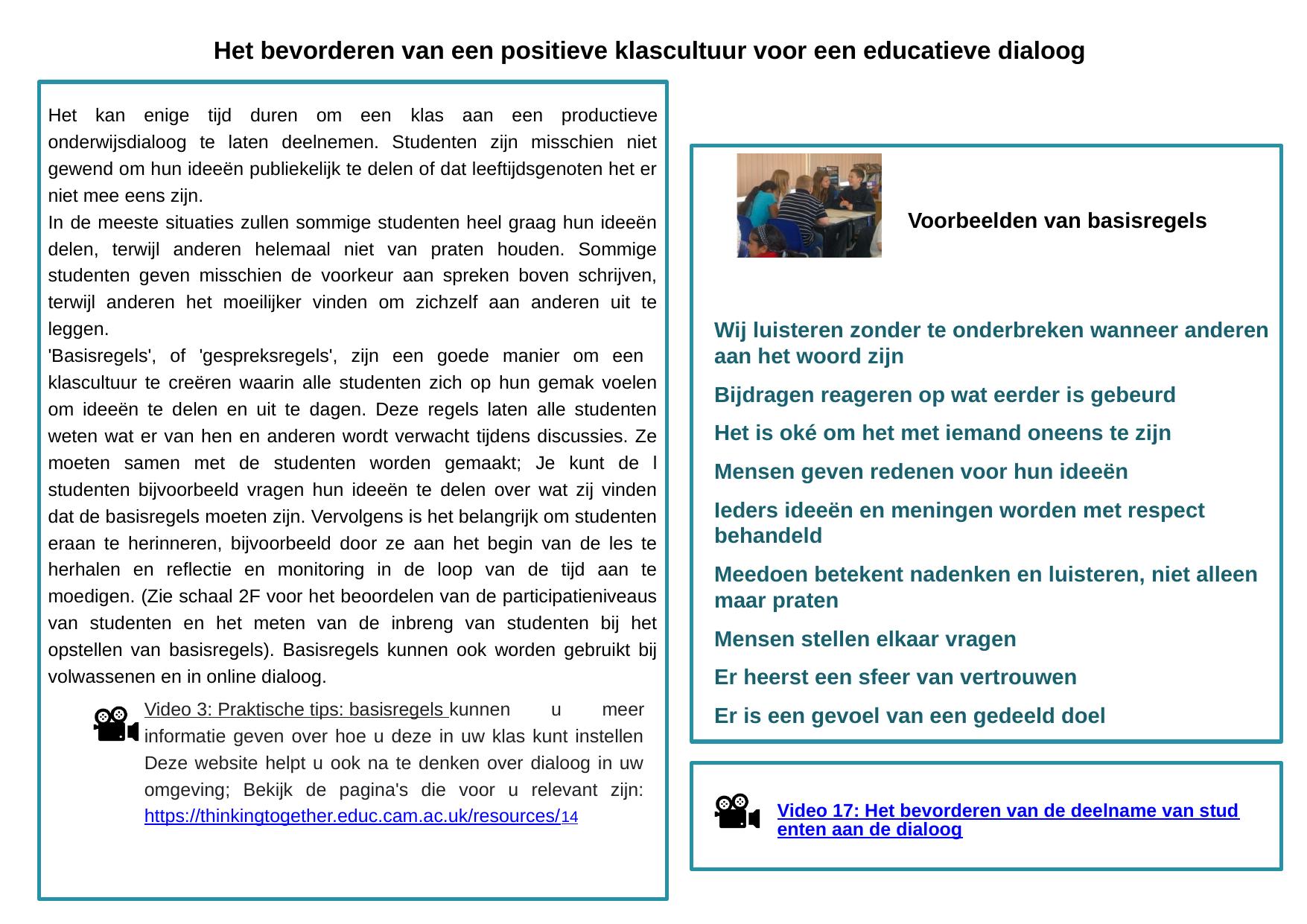

Het bevorderen van een positieve klascultuur voor een educatieve dialoog

Het kan enige tijd duren om een ​​klas aan een productieve onderwijsdialoog te laten deelnemen. Studenten zijn misschien niet gewend om hun ideeën publiekelijk te delen of dat leeftijdsgenoten het er niet mee eens zijn.
In de meeste situaties zullen sommige studenten heel graag hun ideeën delen, terwijl anderen helemaal niet van praten houden. Sommige studenten geven misschien de voorkeur aan spreken boven schrijven, terwijl anderen het moeilijker vinden om zichzelf aan anderen uit te leggen.
'Basisregels', of 'gespreksregels', zijn een goede manier om een ​​klascultuur te creëren waarin alle studenten zich op hun gemak voelen om ideeën te delen en uit te dagen. Deze regels laten alle studenten weten wat er van hen en anderen wordt verwacht tijdens discussies. Ze moeten samen met de studenten worden gemaakt; Je kunt de l studenten bijvoorbeeld vragen hun ideeën te delen over wat zij vinden dat de basisregels moeten zijn. Vervolgens is het belangrijk om studenten eraan te herinneren, bijvoorbeeld door ze aan het begin van de les te herhalen en reflectie en monitoring in de loop van de tijd aan te moedigen. (Zie schaal 2F voor het beoordelen van de participatieniveaus van studenten en het meten van de inbreng van studenten bij het opstellen van basisregels). Basisregels kunnen ook worden gebruikt bij volwassenen en in online dialoog.

                Voorbeelden van basisregels

Wij luisteren zonder te onderbreken wanneer anderen aan het woord zijn
Bijdragen reageren op wat eerder is gebeurd
Het is oké om het met iemand oneens te zijn
Mensen geven redenen voor hun ideeën
Ieders ideeën en meningen worden met respect behandeld
Meedoen betekent nadenken en luisteren, niet alleen maar praten
Mensen stellen elkaar vragen
Er heerst een sfeer van vertrouwen
Er is een gevoel van een gedeeld doel
Video 3: Praktische tips: basisregels kunnen u meer informatie geven over hoe u deze in uw klas kunt instellen Deze website helpt u ook na te denken over dialoog in uw omgeving; Bekijk de pagina's die voor u relevant zijn: https://thinkingtogether.educ.cam.ac.uk/resources/14

Video 17: Het bevorderen van de deelname van studenten aan de dialoog